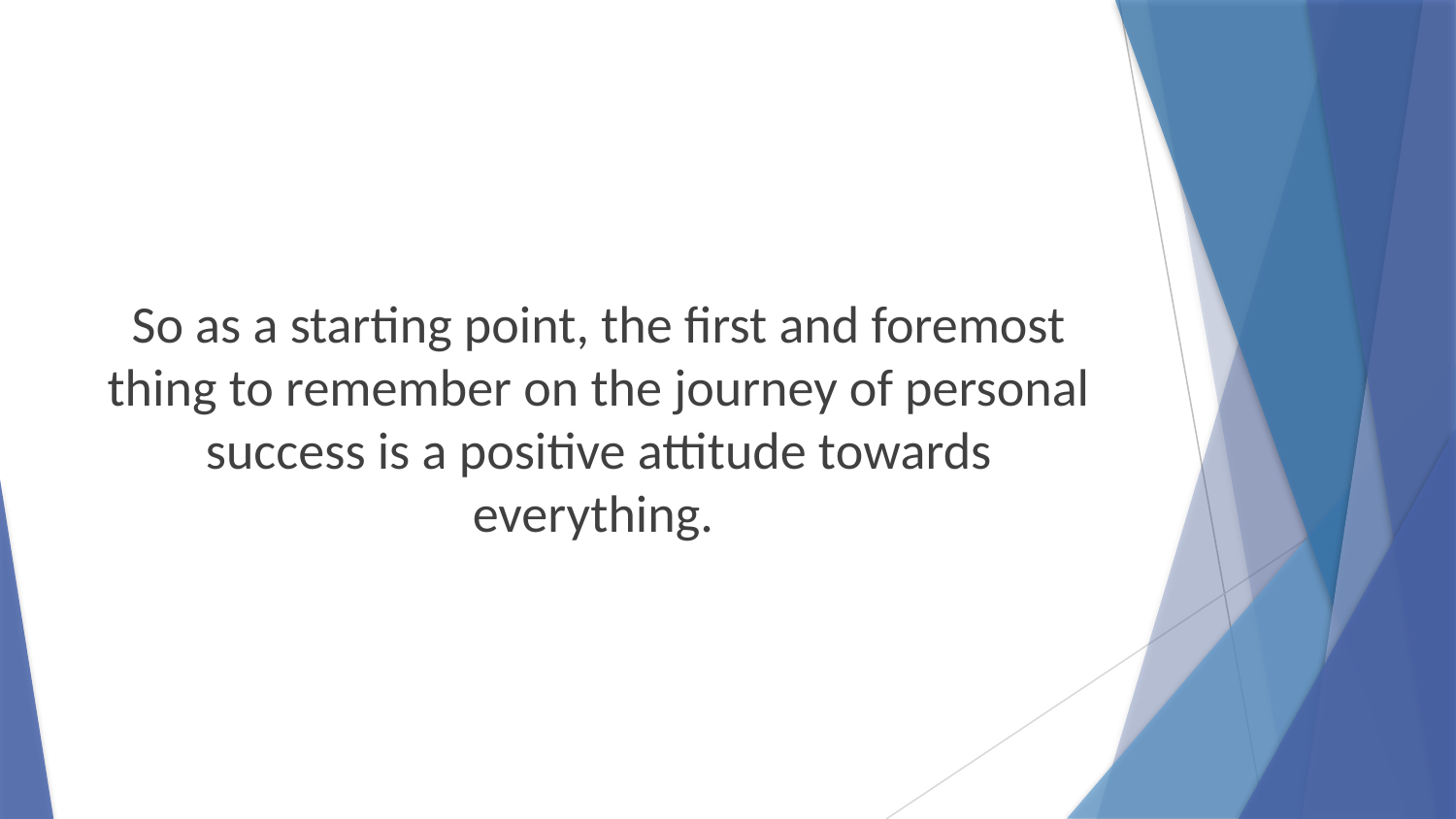

So as a starting point, the first and foremost thing to remember on the journey of personal success is a positive attitude towards everything.